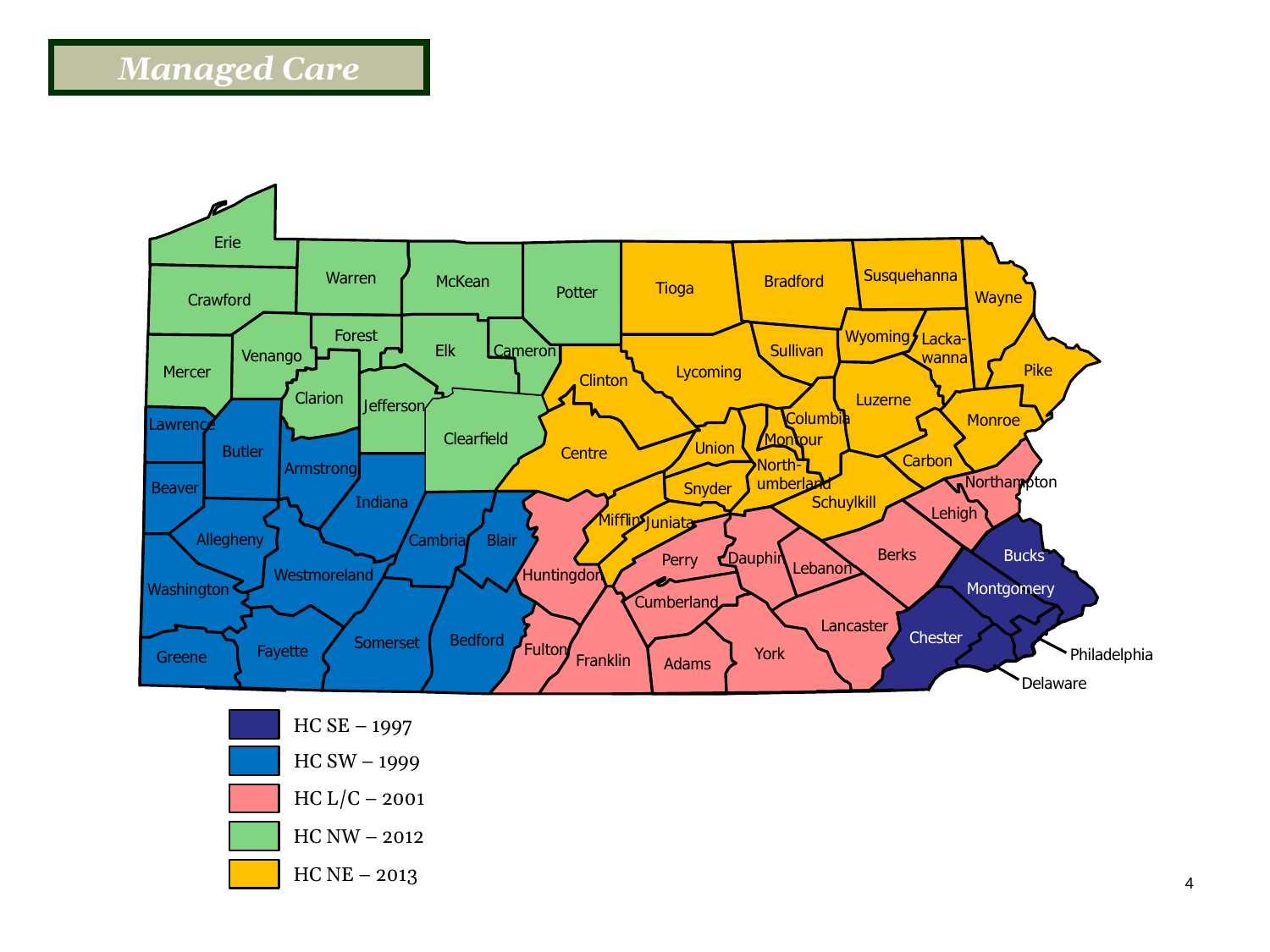

Managed Care

Erie

Susquehanna
Warren

McKean
Bradford
Tioga
Potter
Wayne
Crawford

Forest
Wyoming

Lacka-wanna
Elk

Sullivan
Cameron
Venango

Pike
Lycoming
Mercer
Clinton

Clarion
Luzerne

Jefferson

Columbia
Monroe

Lawrence

Clearfield
Montour
Union
Butler
Centre

Carbon
North-umberland

Armstrong

Northampton

Beaver
Snyder

Indiana
Schuylkill

Lehigh

Mifflin

   Juniata

Allegheny
Blair
Cambria

Berks
Bucks
Dauphin
Perry

Lebanon
Westmoreland
Huntingdon

Montgomery

Washington

Cumberland

Lancaster

Chester
Bedford

Somerset
Fulton
Fayette

York

Philadelphia
Greene
Franklin
Adams

Delaware

HC SE – 1997

HC SW – 1999

HC L/C – 2001

HC NW – 2012

HC NE – 2013

4